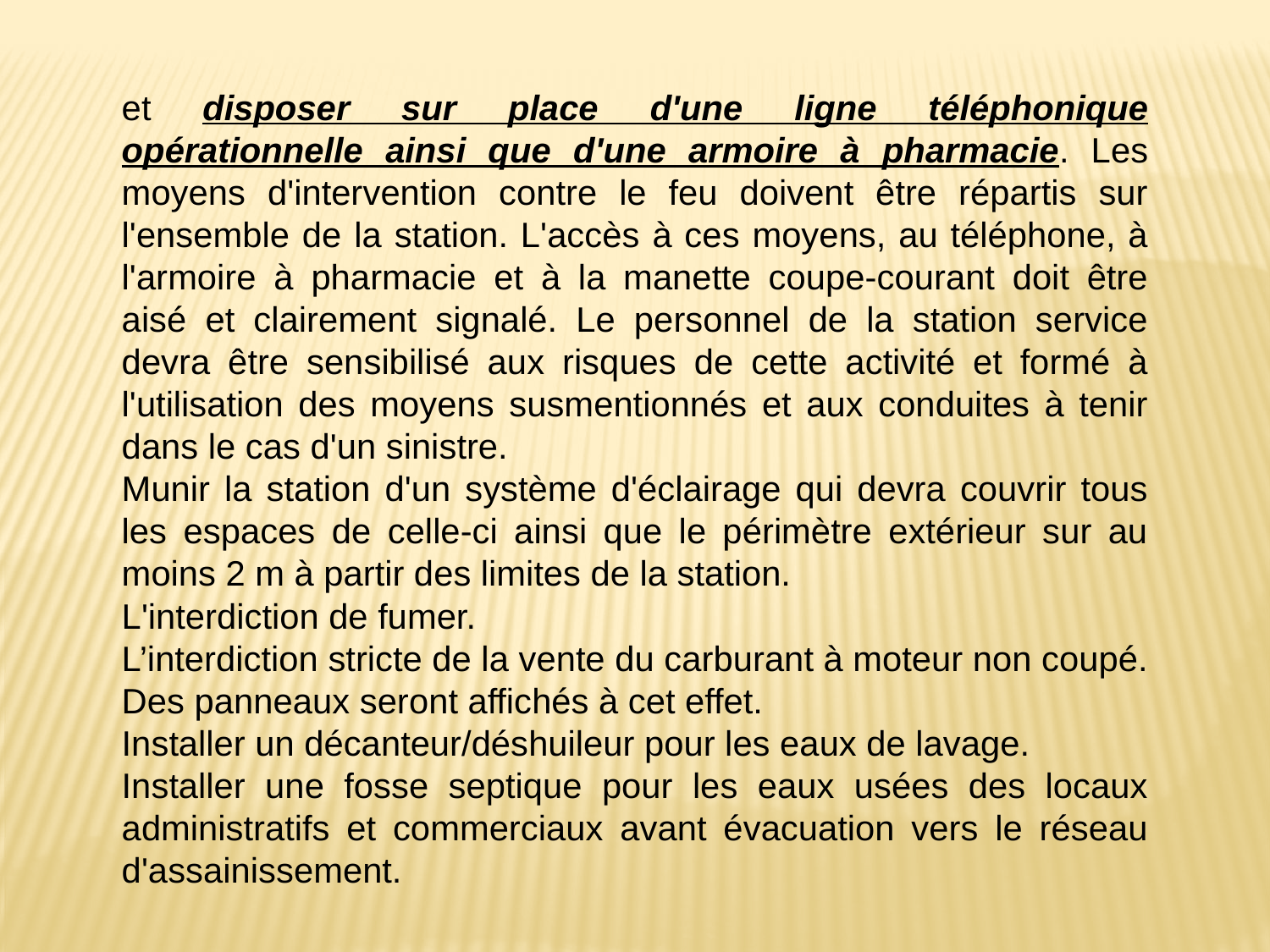

et disposer sur place d'une ligne téléphonique opérationnelle ainsi que d'une armoire à pharmacie. Les moyens d'intervention contre le feu doivent être répartis sur l'ensemble de la station. L'accès à ces moyens, au téléphone, à l'armoire à pharmacie et à la manette coupe-courant doit être aisé et clairement signalé. Le personnel de la station service devra être sensibilisé aux risques de cette activité et formé à l'utilisation des moyens susmentionnés et aux conduites à tenir dans le cas d'un sinistre.
Munir la station d'un système d'éclairage qui devra couvrir tous les espaces de celle-ci ainsi que le périmètre extérieur sur au moins 2 m à partir des limites de la station.
L'interdiction de fumer.
L’interdiction stricte de la vente du carburant à moteur non coupé. Des panneaux seront affichés à cet effet.
Installer un décanteur/déshuileur pour les eaux de lavage.
Installer une fosse septique pour les eaux usées des locaux administratifs et commerciaux avant évacuation vers le réseau d'assainissement.